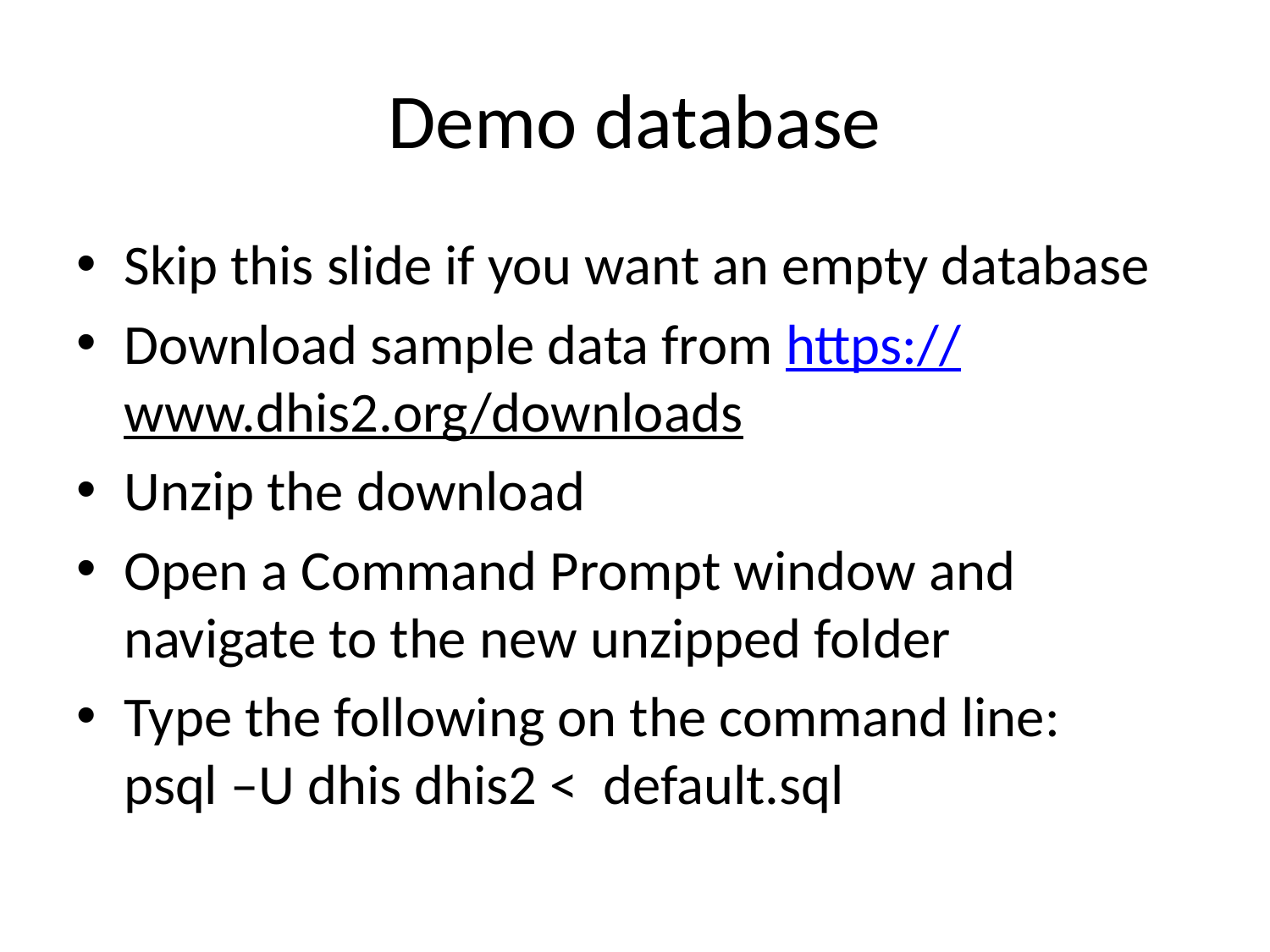

# Demo database
Skip this slide if you want an empty database
Download sample data from https://www.dhis2.org/downloads
Unzip the download
Open a Command Prompt window and navigate to the new unzipped folder
Type the following on the command line:
psql –U dhis dhis2 <  default.sql